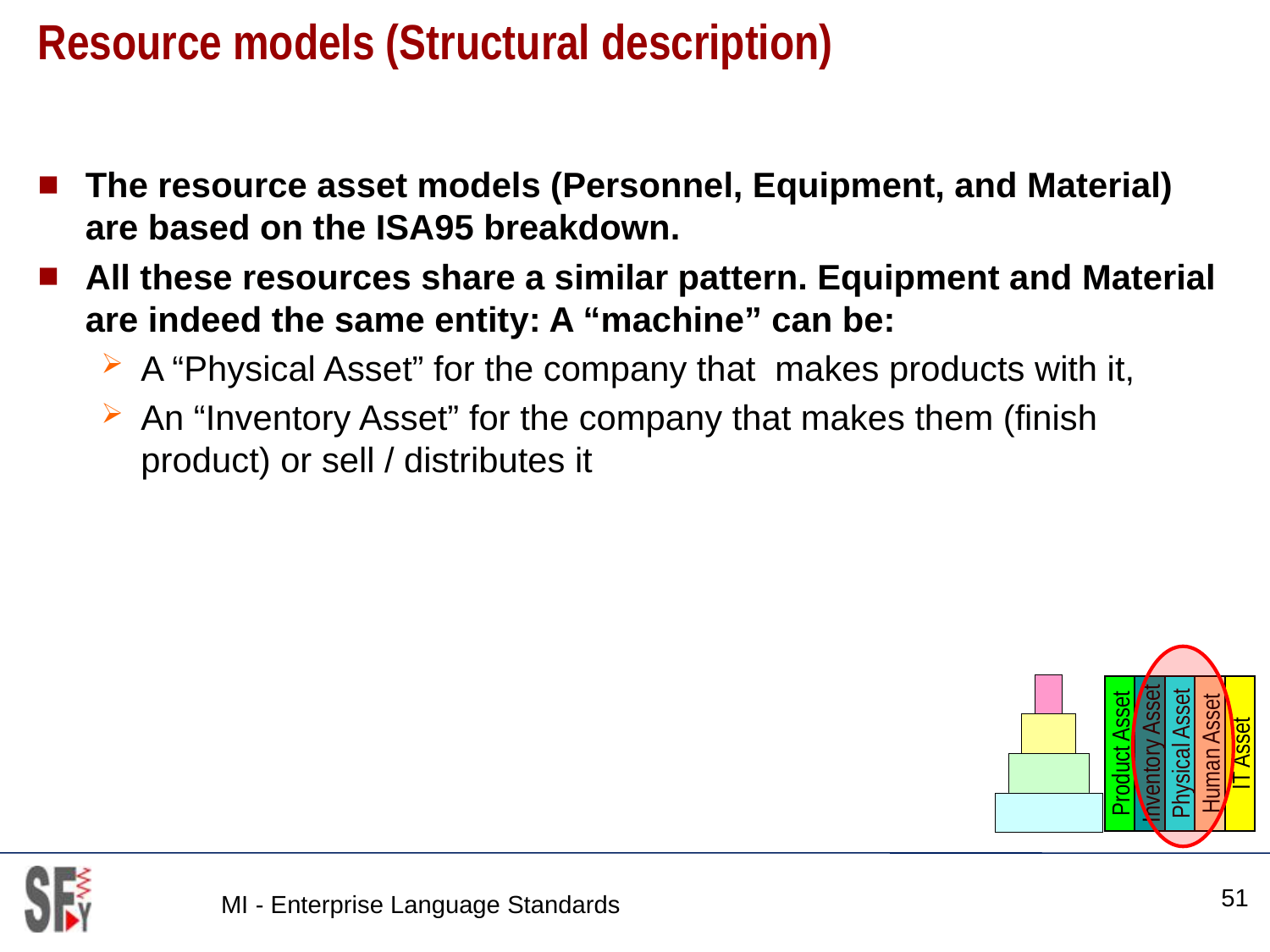

# Resource models (Structural description)
The resource asset models (Personnel, Equipment, and Material) are based on the ISA95 breakdown.
All these resources share a similar pattern. Equipment and Material are indeed the same entity: A “machine” can be:
A “Physical Asset” for the company that  makes products with it,
An “Inventory Asset” for the company that makes them (finish product) or sell / distributes it

Product Asset
Inventory Asset
Physical Asset
Human Asset
IT Asset

51
MI - Enterprise Language Standards